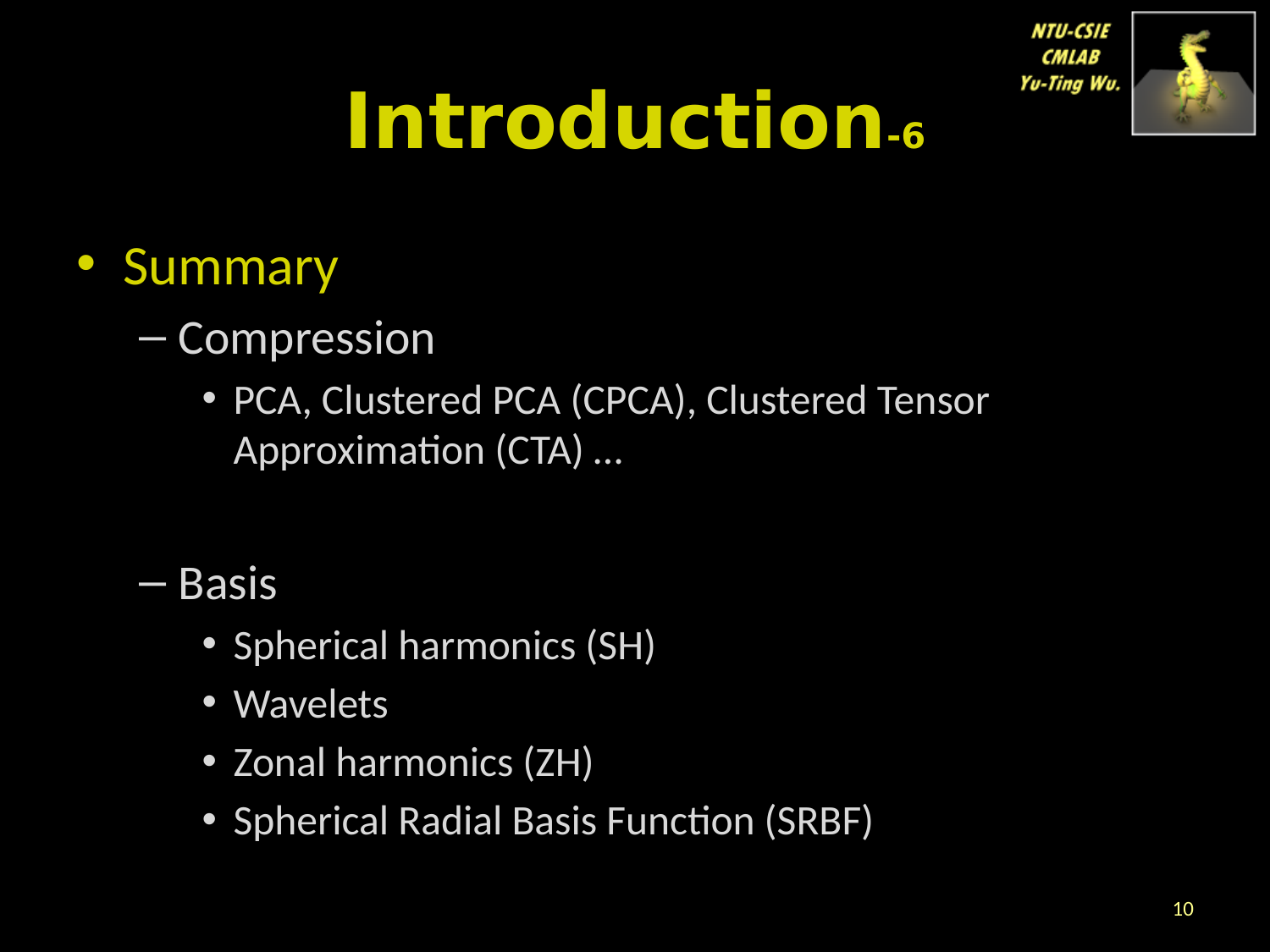

# Introduction-6
Summary
Compression
PCA, Clustered PCA (CPCA), Clustered Tensor Approximation (CTA) …

Basis
Spherical harmonics (SH)
Wavelets
Zonal harmonics (ZH)
Spherical Radial Basis Function (SRBF)

10